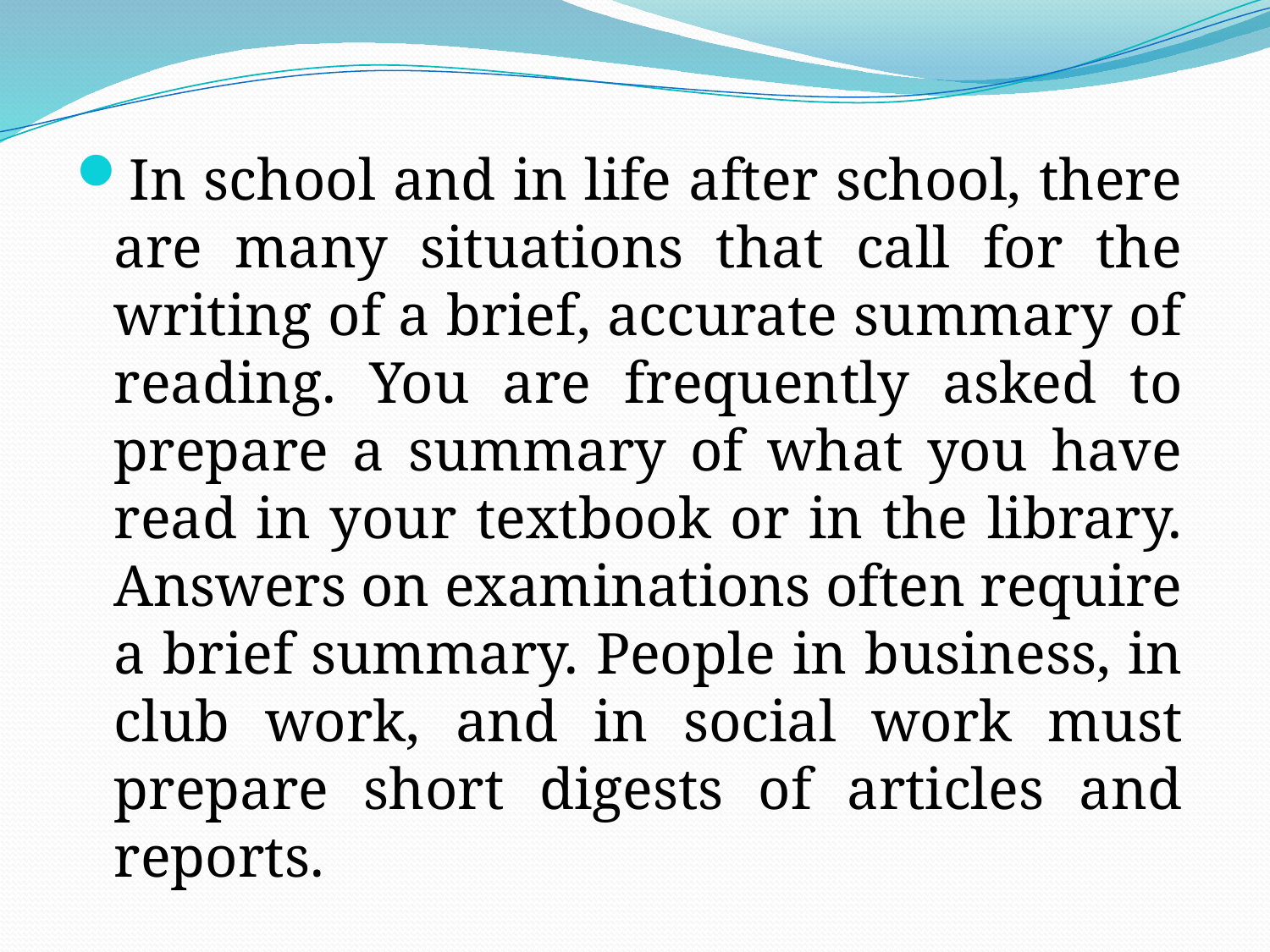

In school and in life after school, there are many situations that call for the writing of a brief, accurate summary of reading. You are frequently asked to prepare a summary of what you have read in your textbook or in the library. Answers on examinations often require a brief summary. People in business, in club work, and in social work must prepare short digests of articles and reports.